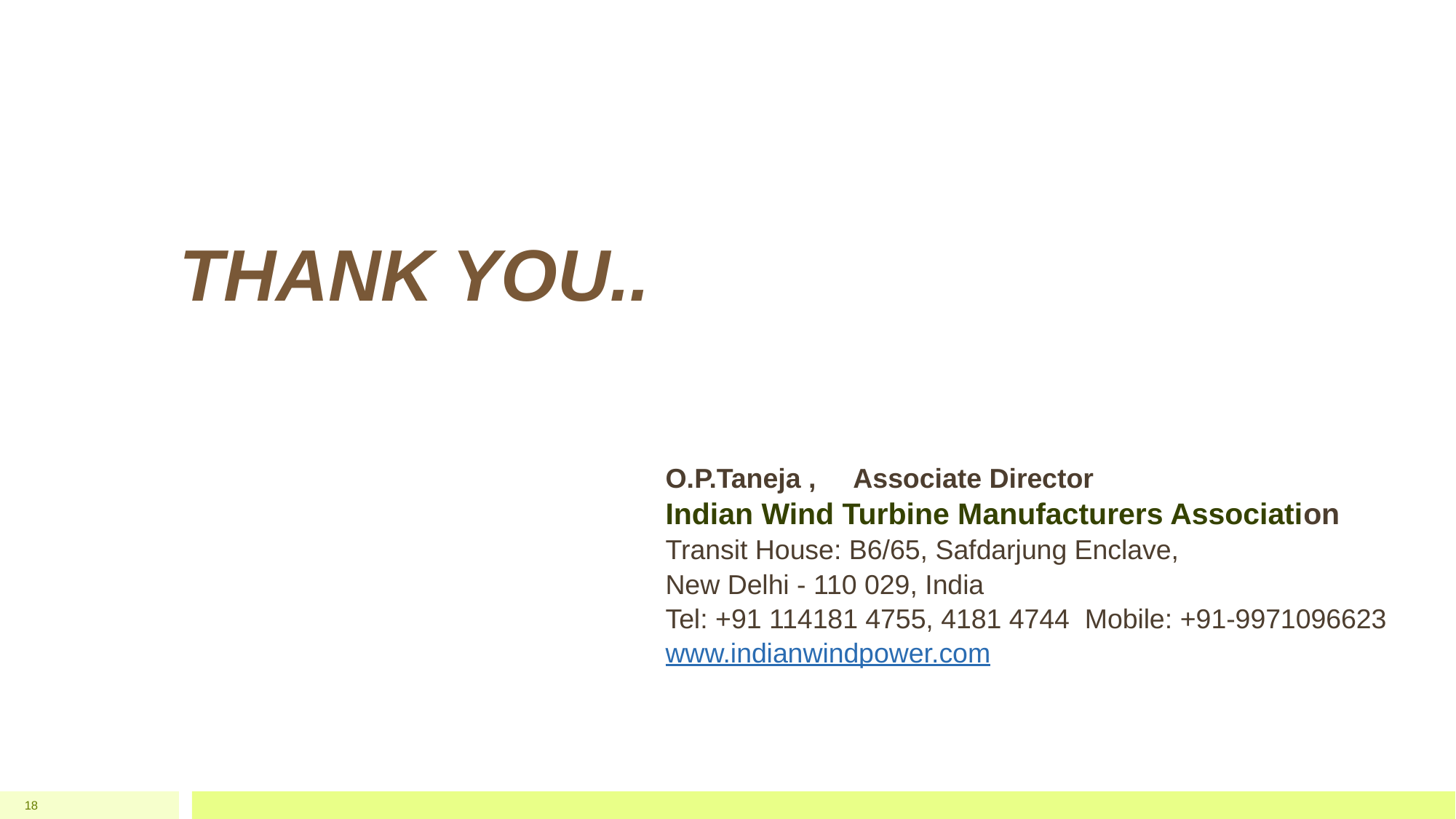

# THANK YOU..
O.P.Taneja ,     Associate Director
Indian Wind Turbine Manufacturers Association
Transit House: B6/65, Safdarjung Enclave,
New Delhi - 110 029, India
Tel: +91 114181 4755, 4181 4744  Mobile: +91-9971096623
www.indianwindpower.com

18